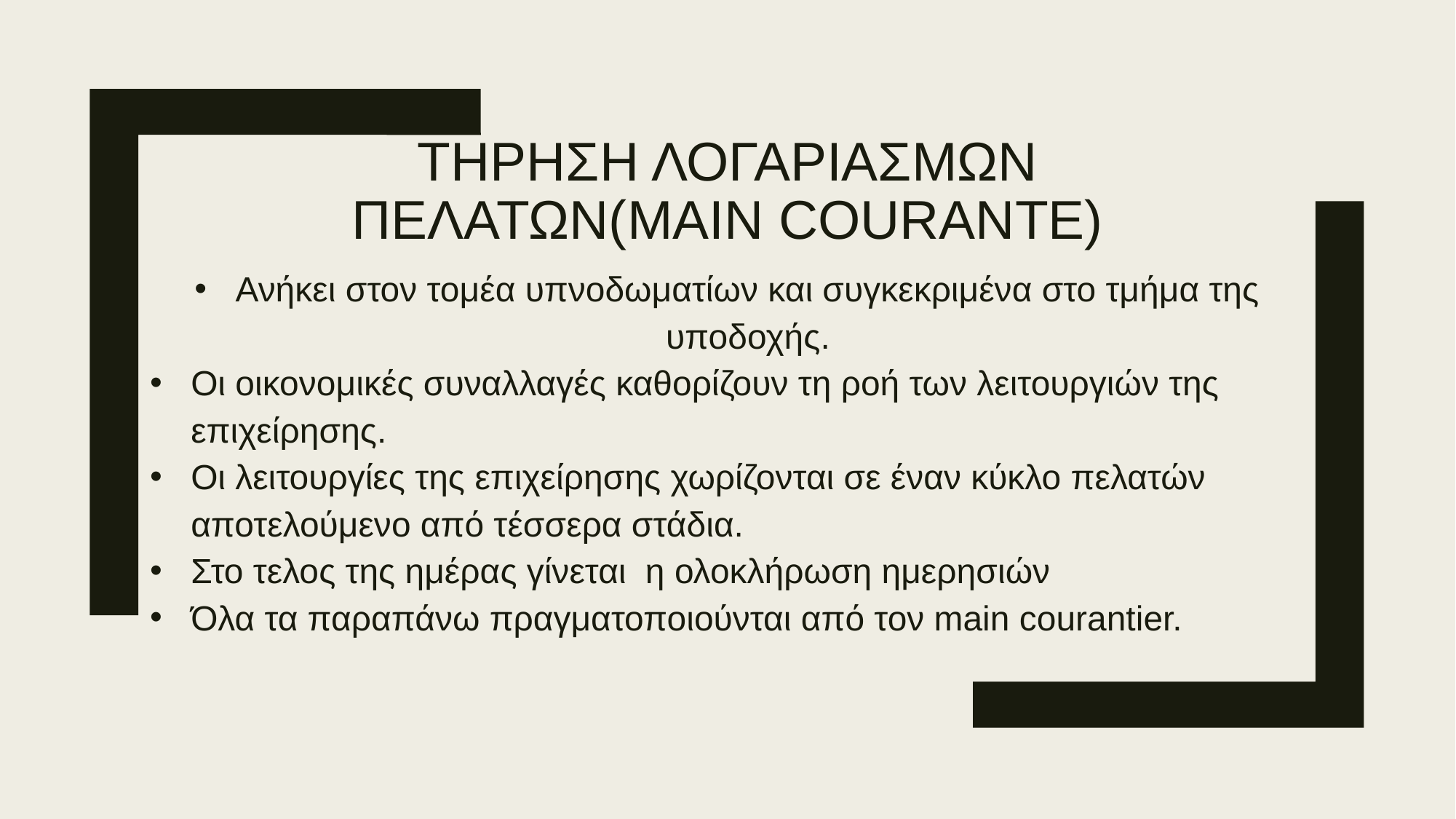

# ΤΗΡΗΣΗ ΛΟΓΑΡΙΑΣΜΩΝ ΠΕΛΑΤΩΝ(main courante)
Ανήκει στον τομέα υπνοδωματίων και συγκεκριμένα στο τμήμα της υποδοχής.
Οι οικονομικές συναλλαγές καθορίζουν τη ροή των λειτουργιών της επιχείρησης.
Οι λειτουργίες της επιχείρησης χωρίζονται σε έναν κύκλο πελατών αποτελούμενο από τέσσερα στάδια.
Στο τελος της ημέρας γίνεται  η ολοκλήρωση ημερησιών
Όλα τα παραπάνω πραγματοποιούνται από τον main courantier.